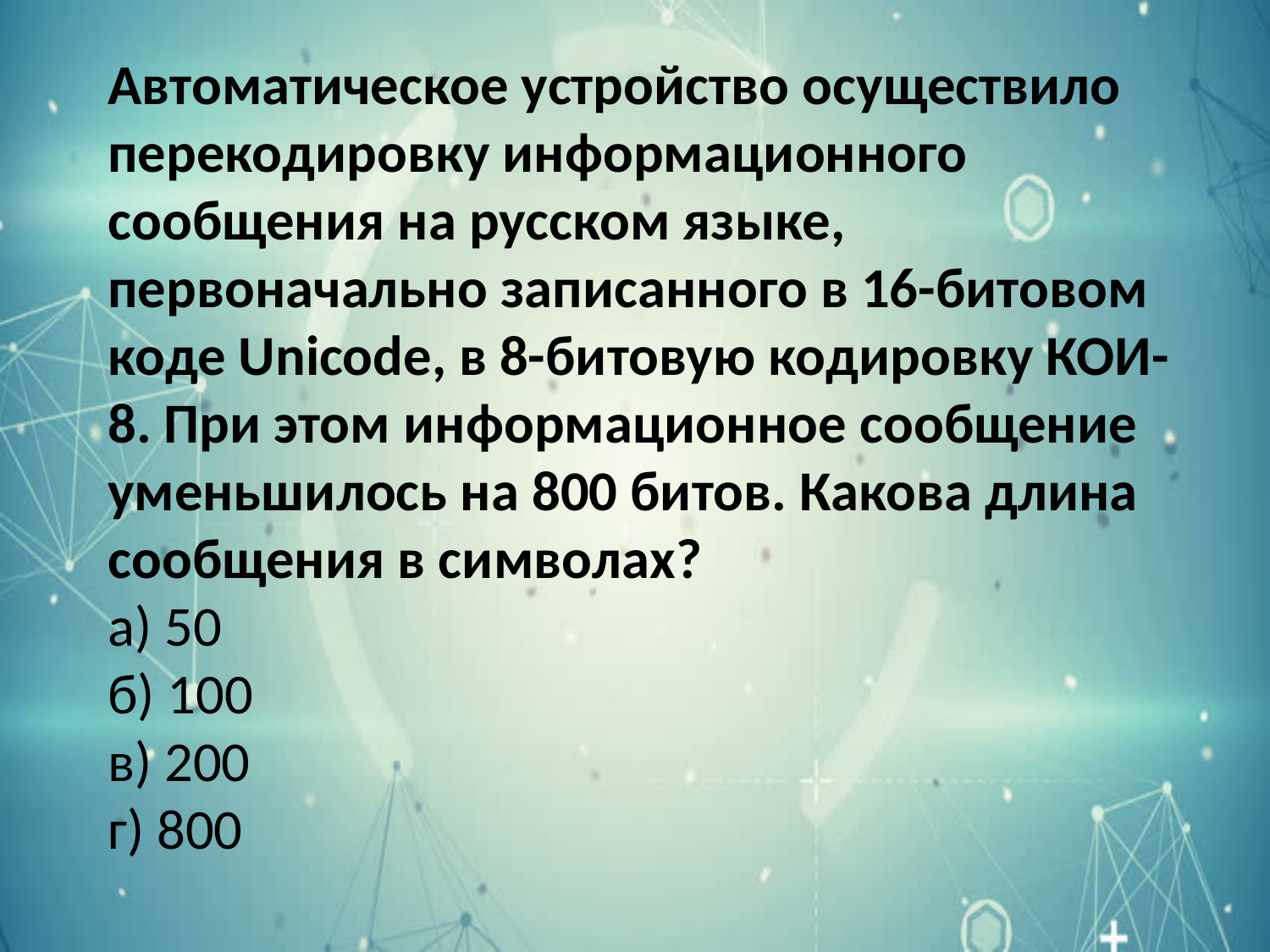

Автоматическое устройство осуществило перекодировку информационного сообщения на русском языке, первоначально записанного в 16-битовом коде Unicode, в 8-битовую кодировку КОИ-8. При этом информационное сообщение уменьшилось на 800 битов. Какова длина сообщения в символах?
а) 50
б) 100
в) 200
г) 800